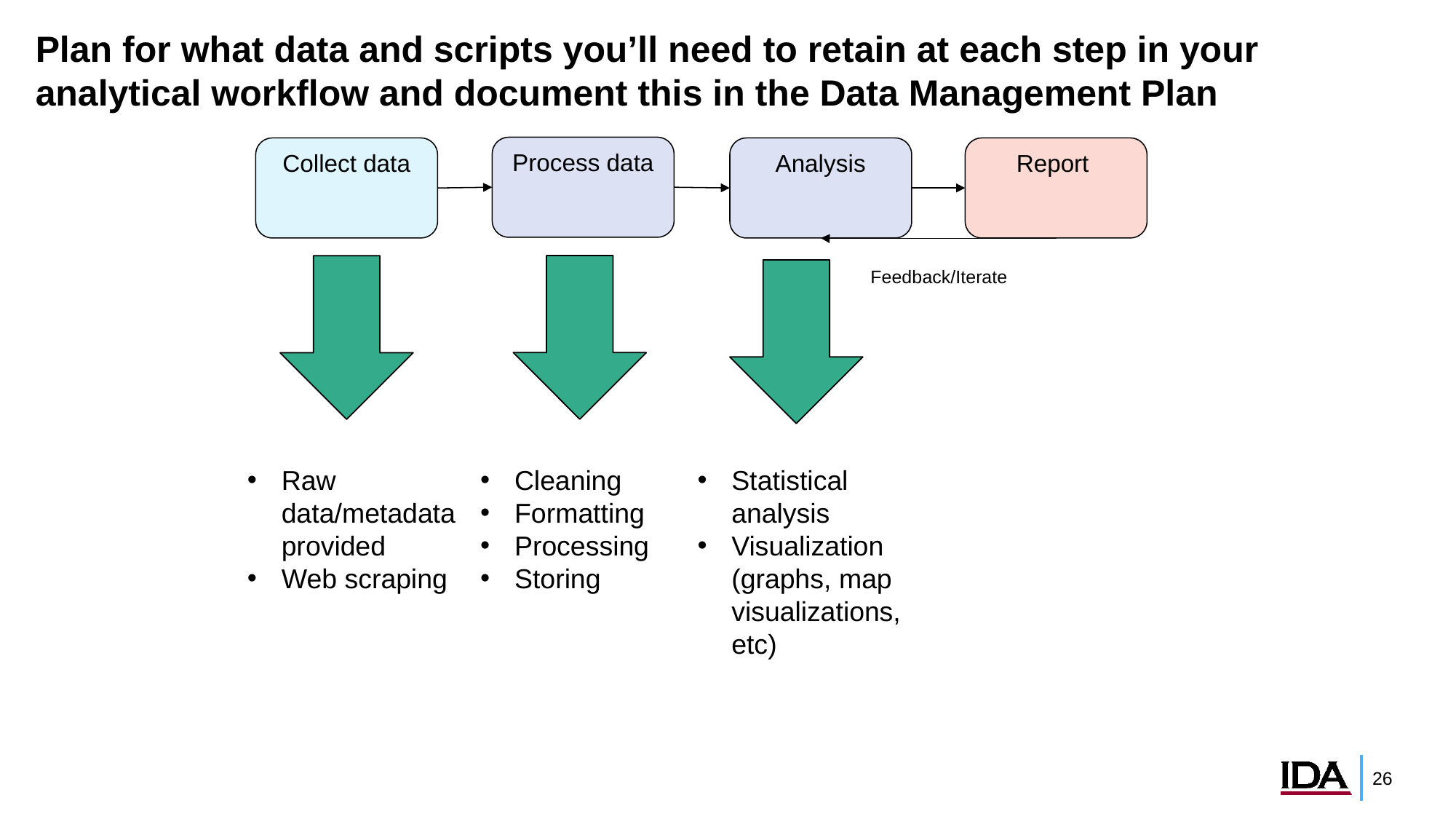

# Plan for what data and scripts you’ll need to retain at each step in your analytical workflow and document this in the Data Management Plan
Process data
Collect data
Analysis
Report

Feedback/Iterate
Cleaning
Formatting
Processing
Storing
Statistical analysis
Visualization (graphs, map visualizations, etc)
Raw data/metadata provided
Web scraping